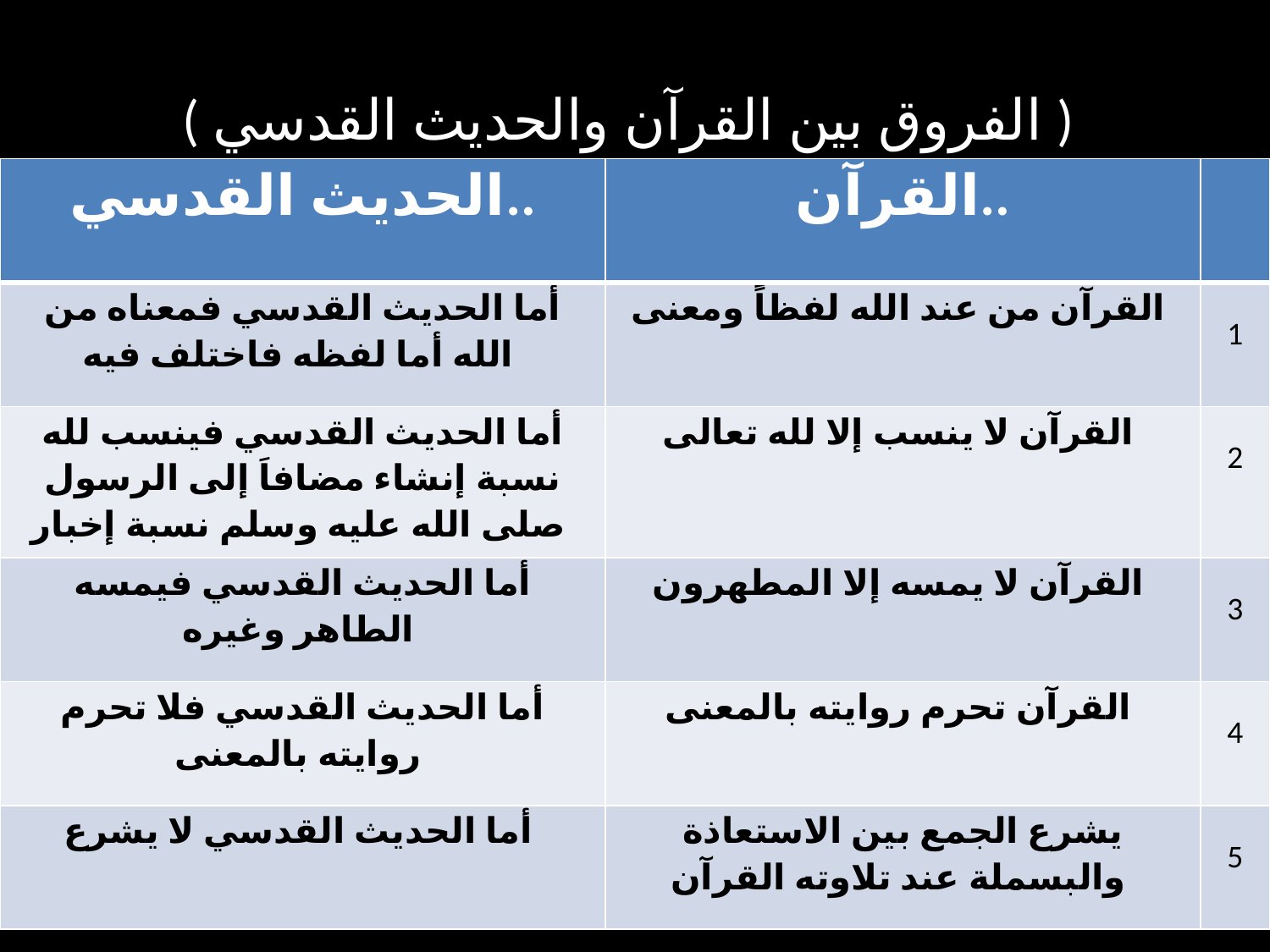

# ( الفروق بين القرآن والحديث القدسي )
| الحديث القدسي.. | القرآن.. |  |
| --- | --- | --- |
| أما الحديث القدسي فمعناه من الله أما لفظه فاختلف فيه | القرآن من عند الله لفظاً ومعنى | 1 |
| أما الحديث القدسي فينسب لله نسبة إنشاء مضافاَ إلى الرسول صلى الله عليه وسلم نسبة إخبار | القرآن لا ينسب إلا لله تعالى | 2 |
| أما الحديث القدسي فيمسه الطاهر وغيره | القرآن لا يمسه إلا المطهرون | 3 |
| أما الحديث القدسي فلا تحرم روايته بالمعنى | القرآن تحرم روايته بالمعنى | 4 |
| أما الحديث القدسي لا يشرع | يشرع الجمع بين الاستعاذة والبسملة عند تلاوته القرآن | 5 |